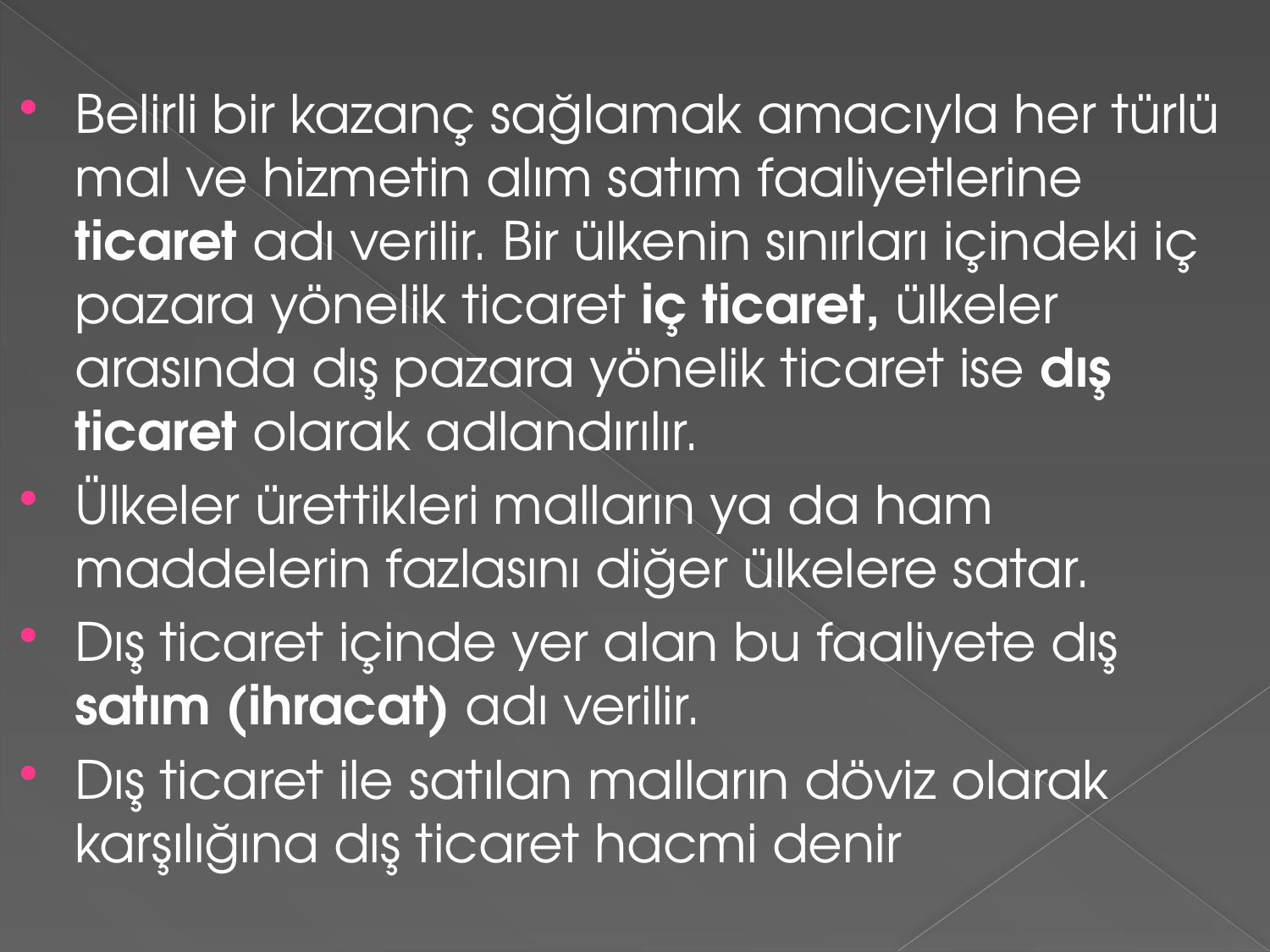

Belirli bir kazanç sağlamak amacıyla her türlü mal ve hizmetin alım satım faaliyetlerine ticaret adı verilir. Bir ülkenin sınırları içindeki iç pa­zara yönelik ticaret iç ticaret, ülkeler arasında dış pazara yönelik ticaret ise dış ticaret olarak adlandırılır.
Ülkeler ürettikleri malların ya da ham maddelerin fazlasını diğer ülkelere satar.
Dış ticaret içinde yer alan bu faaliyete dış satım (ihracat) adı verilir.
Dış ticaret ile satılan malların döviz olarak karşılığına dış ticaret hacmi denir